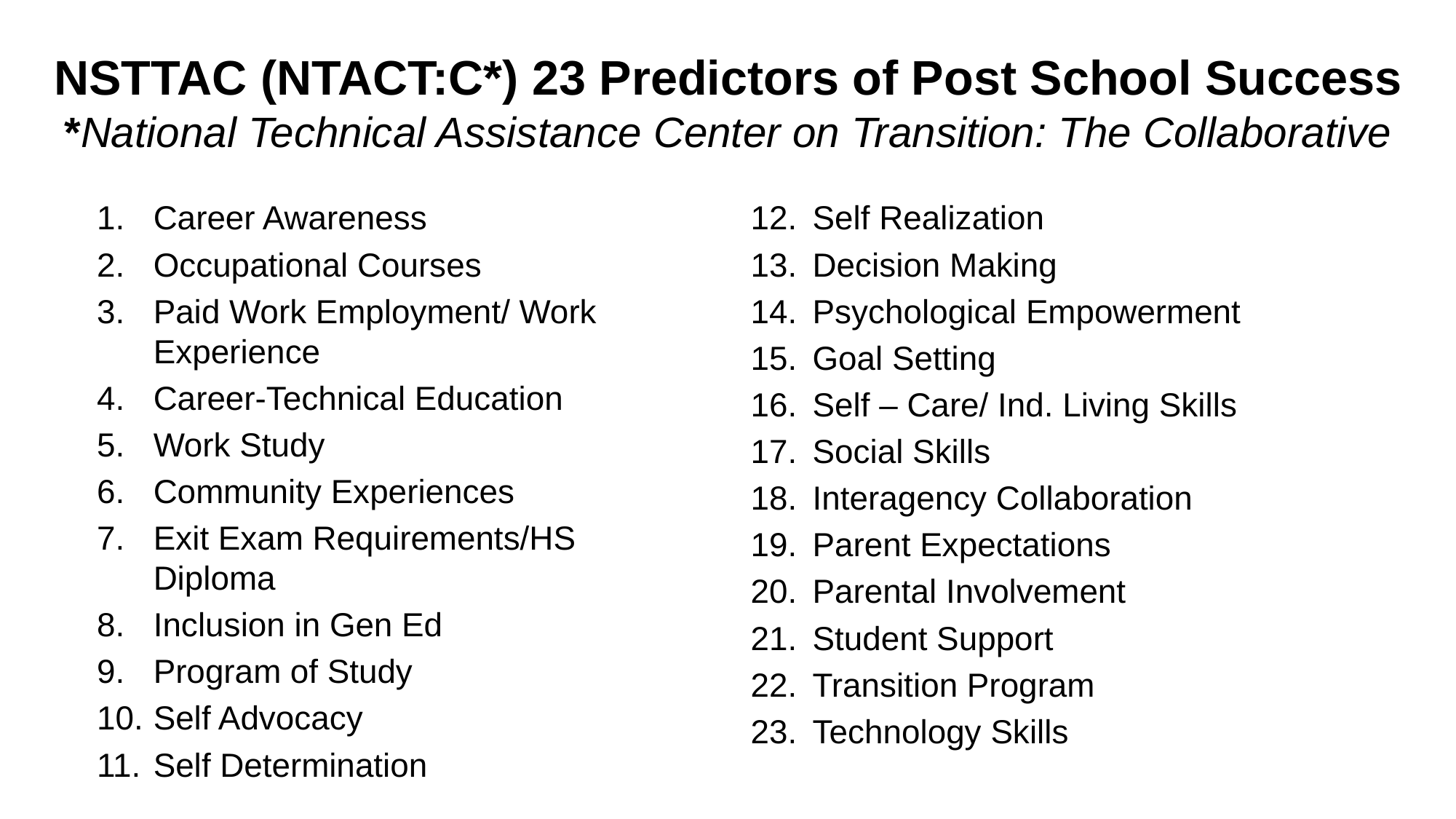

# NSTTAC (NTACT:C*) 23 Predictors of Post School Success *National Technical Assistance Center on Transition: The Collaborative
Career Awareness
Occupational Courses
Paid Work Employment/ Work Experience
Career-Technical Education
Work Study
Community Experiences
Exit Exam Requirements/HS Diploma
Inclusion in Gen Ed
Program of Study
Self Advocacy
Self Determination

Self Realization
Decision Making
Psychological Empowerment
Goal Setting
Self – Care/ Ind. Living Skills
Social Skills
Interagency Collaboration
Parent Expectations
Parental Involvement
Student Support
Transition Program
Technology Skills